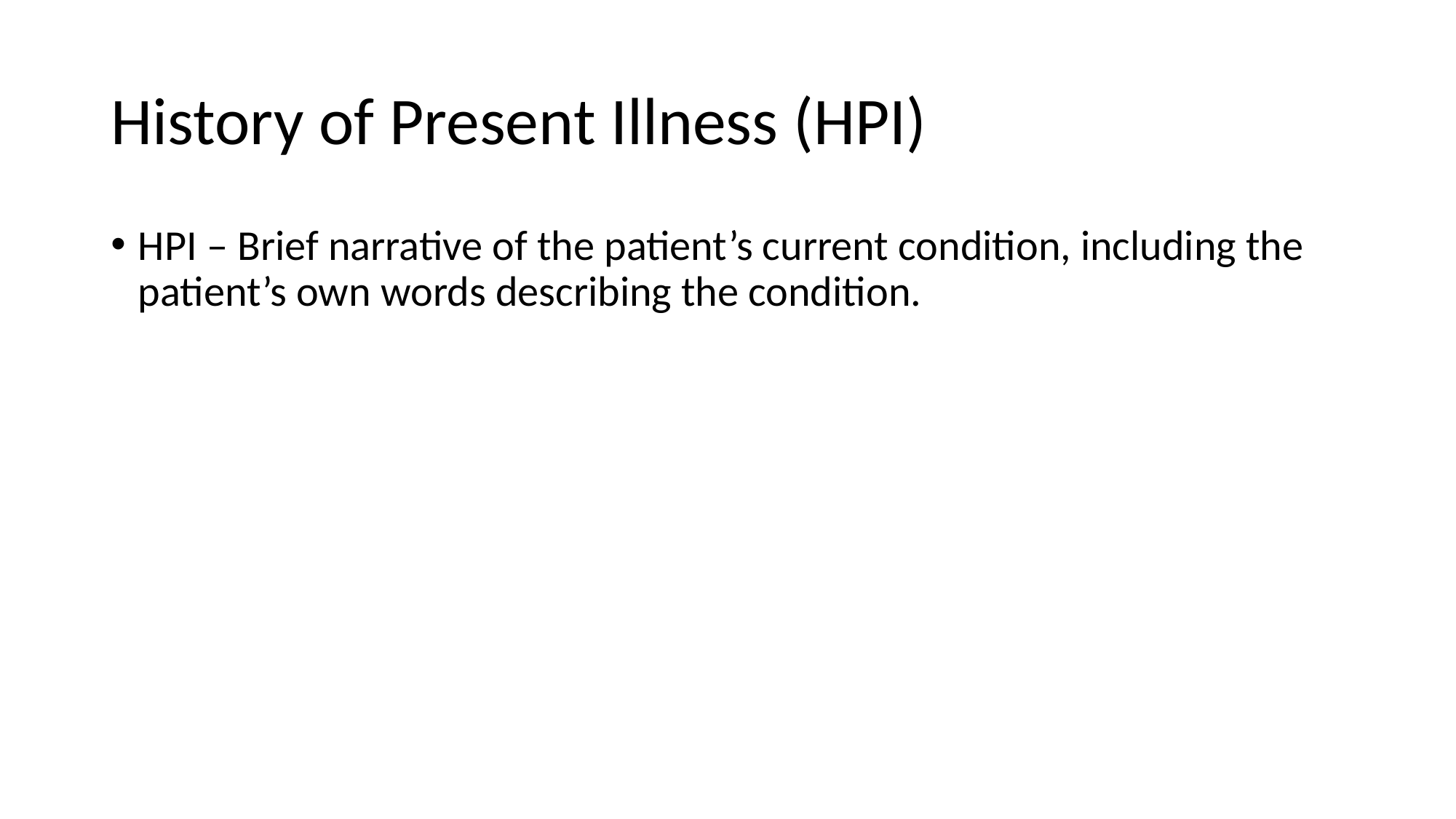

# History of Present Illness (HPI)
HPI – Brief narrative of the patient’s current condition, including the patient’s own words describing the condition.